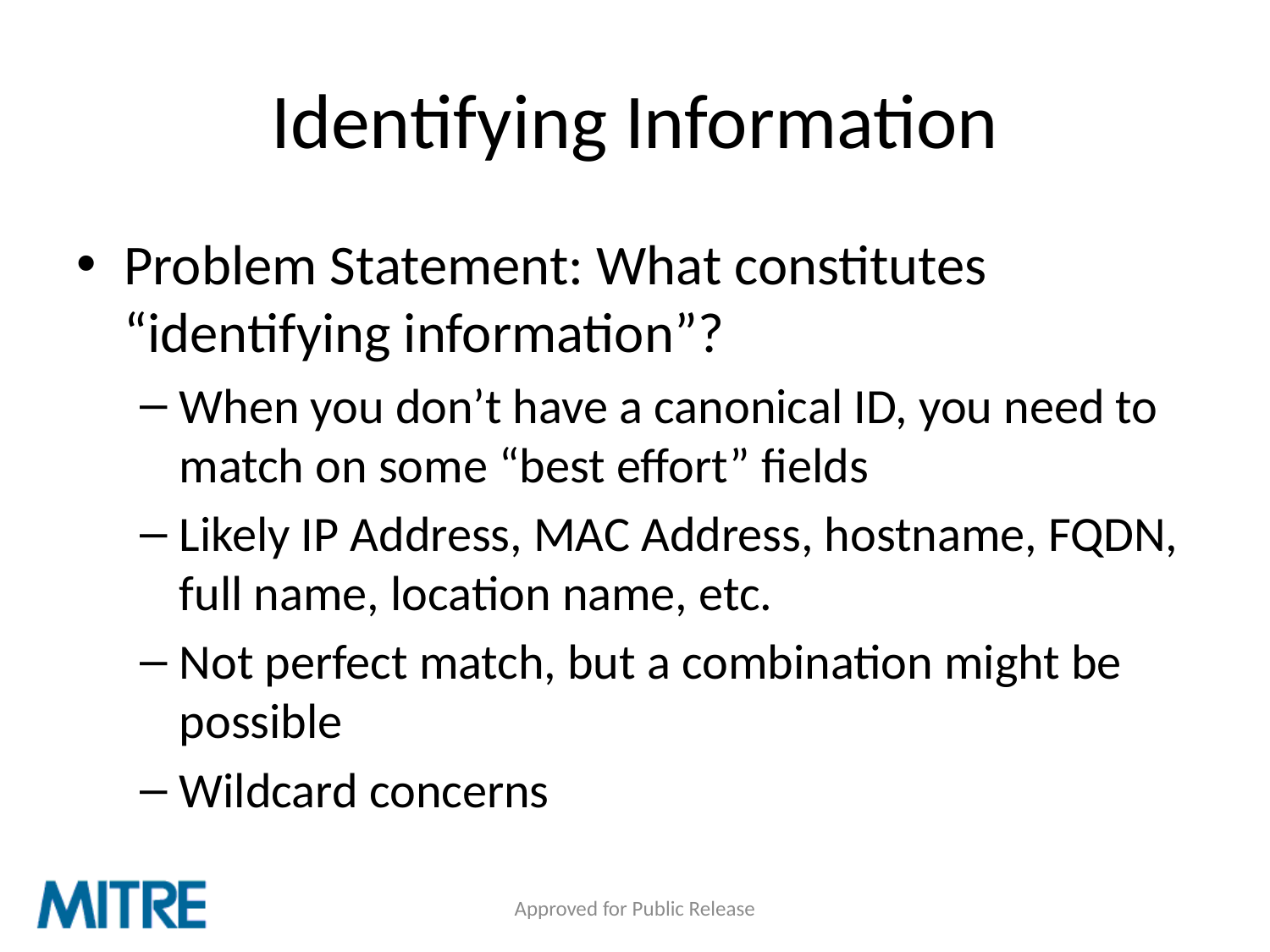

# Identifying Information
Problem Statement: What constitutes “identifying information”?
When you don’t have a canonical ID, you need to match on some “best effort” fields
Likely IP Address, MAC Address, hostname, FQDN, full name, location name, etc.
Not perfect match, but a combination might be possible
Wildcard concerns
Approved for Public Release